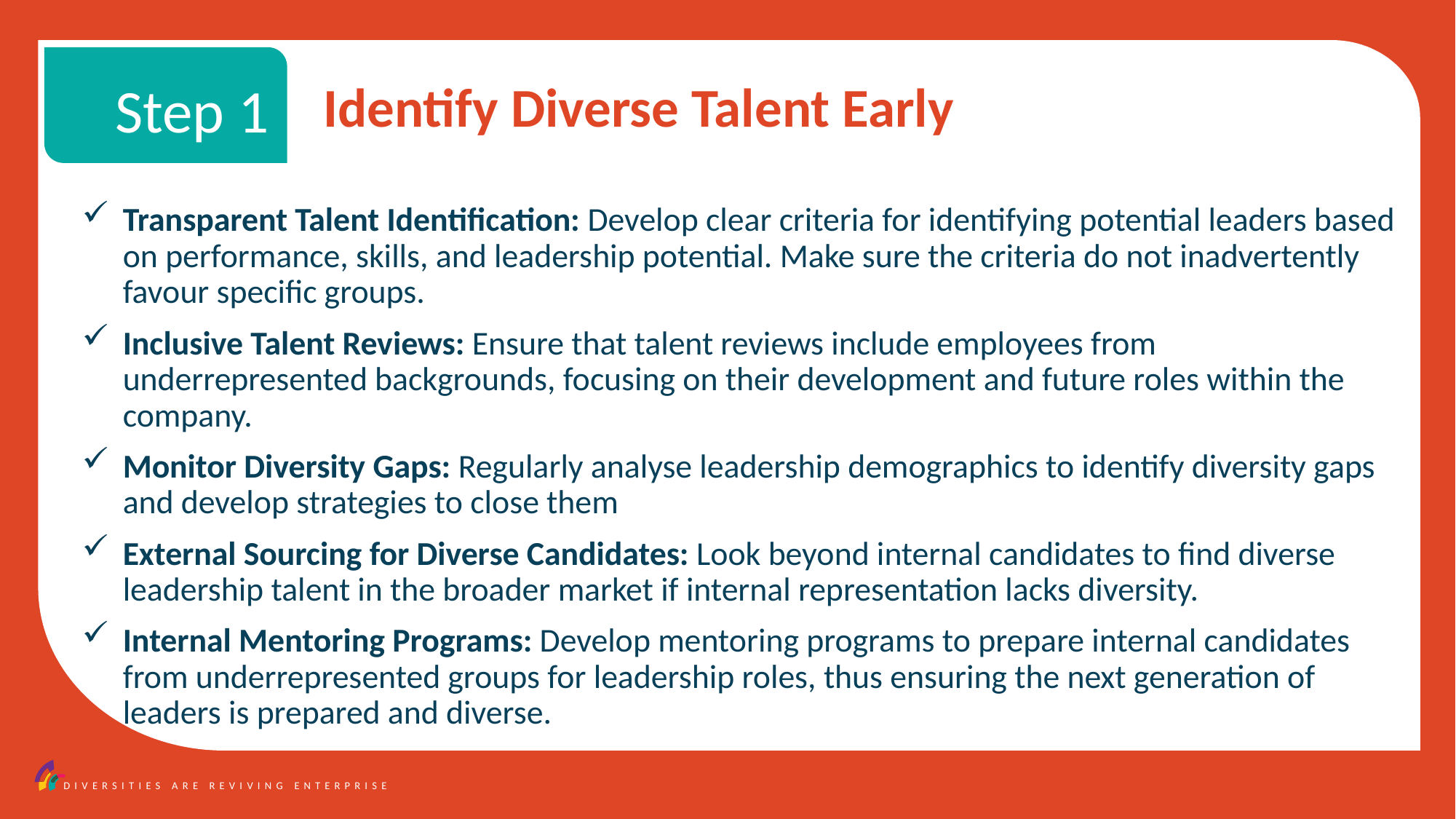

Step 1
Identify Diverse Talent Early
Transparent Talent Identification: Develop clear criteria for identifying potential leaders based on performance, skills, and leadership potential. Make sure the criteria do not inadvertently favour specific groups.
Inclusive Talent Reviews: Ensure that talent reviews include employees from underrepresented backgrounds, focusing on their development and future roles within the company.
Monitor Diversity Gaps: Regularly analyse leadership demographics to identify diversity gaps and develop strategies to close them
External Sourcing for Diverse Candidates: Look beyond internal candidates to find diverse leadership talent in the broader market if internal representation lacks diversity.
Internal Mentoring Programs: Develop mentoring programs to prepare internal candidates from underrepresented groups for leadership roles, thus ensuring the next generation of leaders is prepared and diverse.